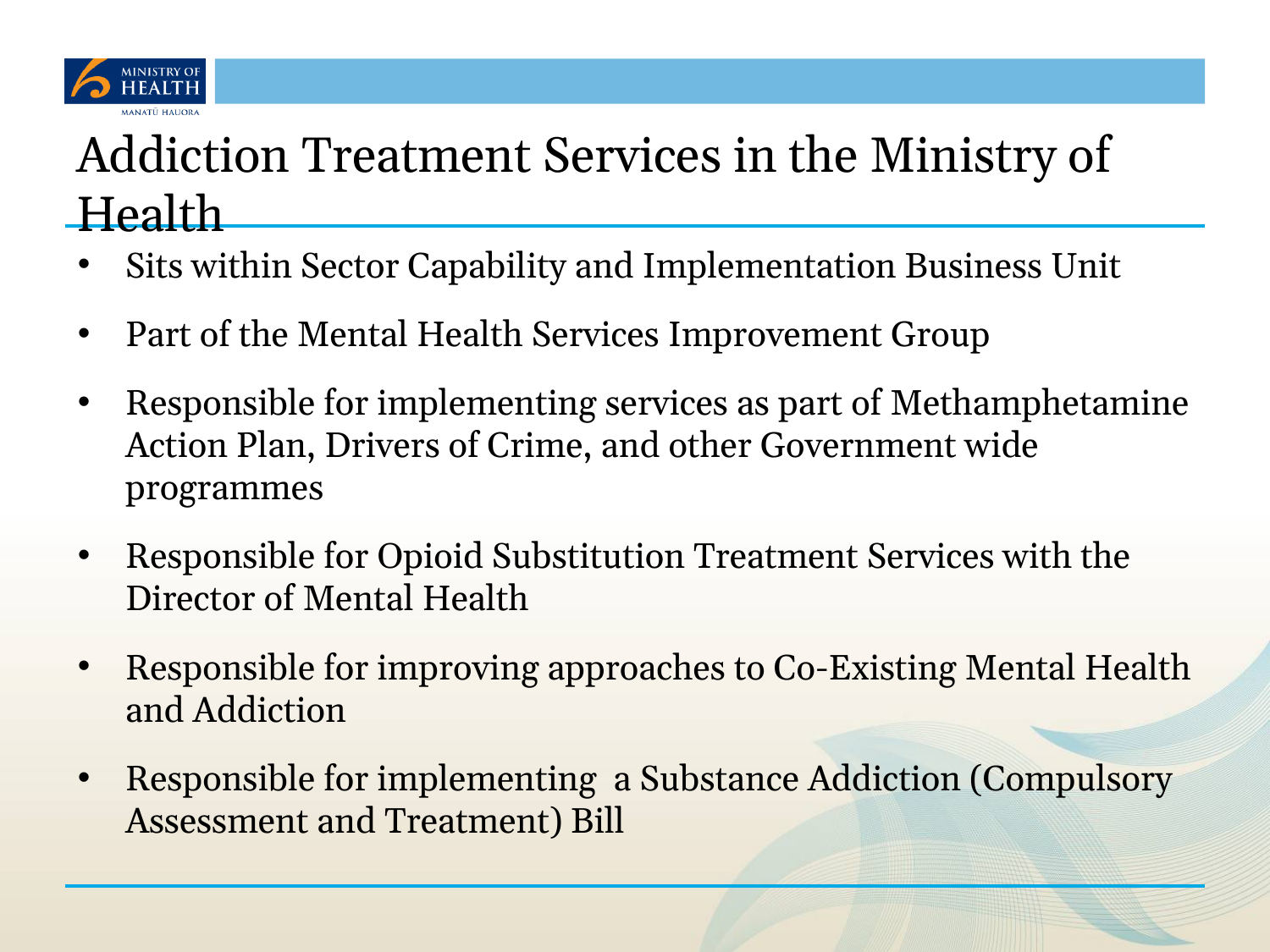

# Addiction Treatment Services in the Ministry of Health
Sits within Sector Capability and Implementation Business Unit
Part of the Mental Health Services Improvement Group
Responsible for implementing services as part of Methamphetamine Action Plan, Drivers of Crime, and other Government wide programmes
Responsible for Opioid Substitution Treatment Services with the Director of Mental Health
Responsible for improving approaches to Co-Existing Mental Health and Addiction
Responsible for implementing  a Substance Addiction (Compulsory Assessment and Treatment) Bill